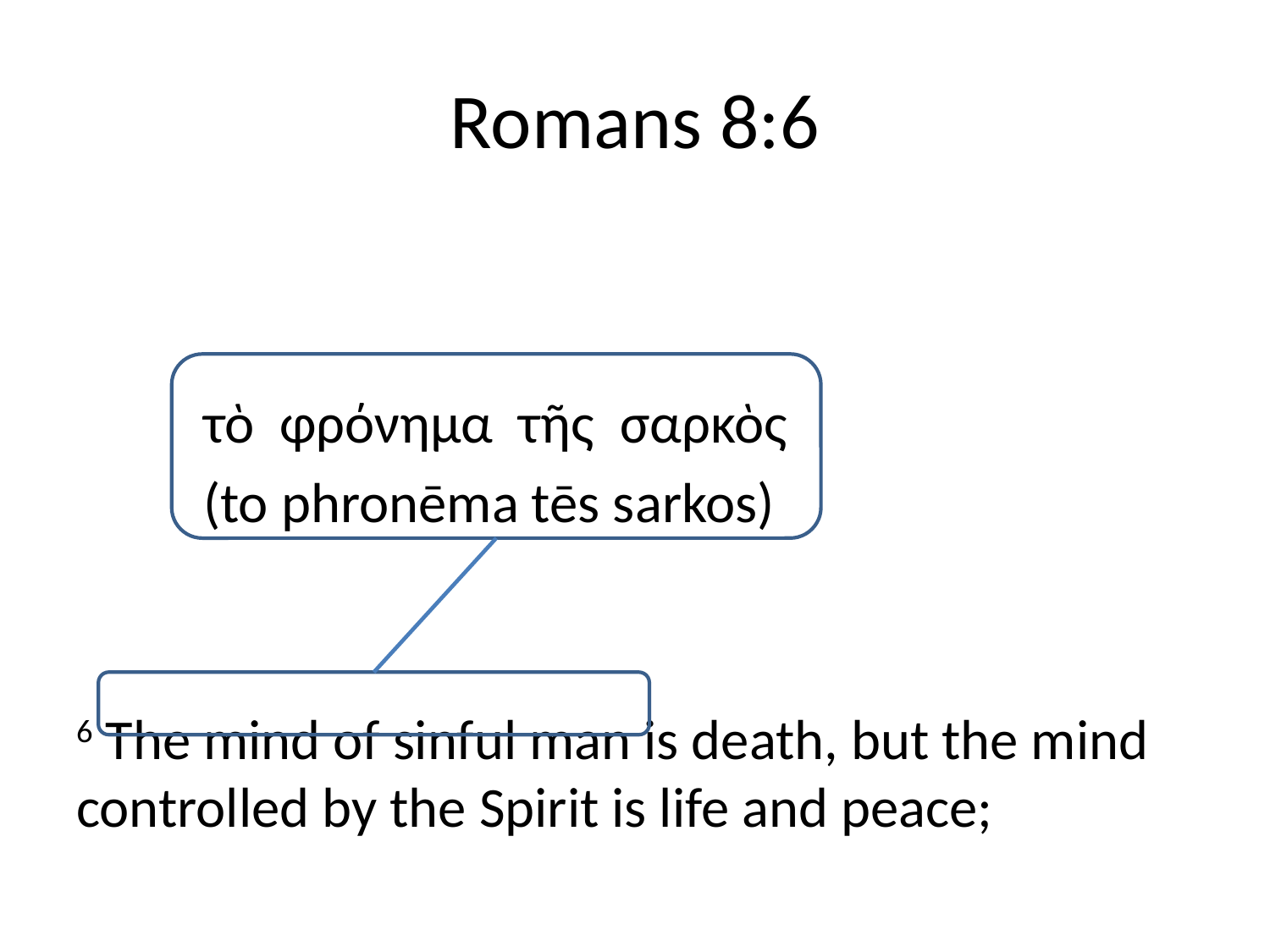

# Romans 8:6

	τὸ  φρόνημα  τῆς  σαρκὸς
	(to phronēma tēs sarkos)

6 The mind of sinful man is death, but the mind controlled by the Spirit is life and peace;